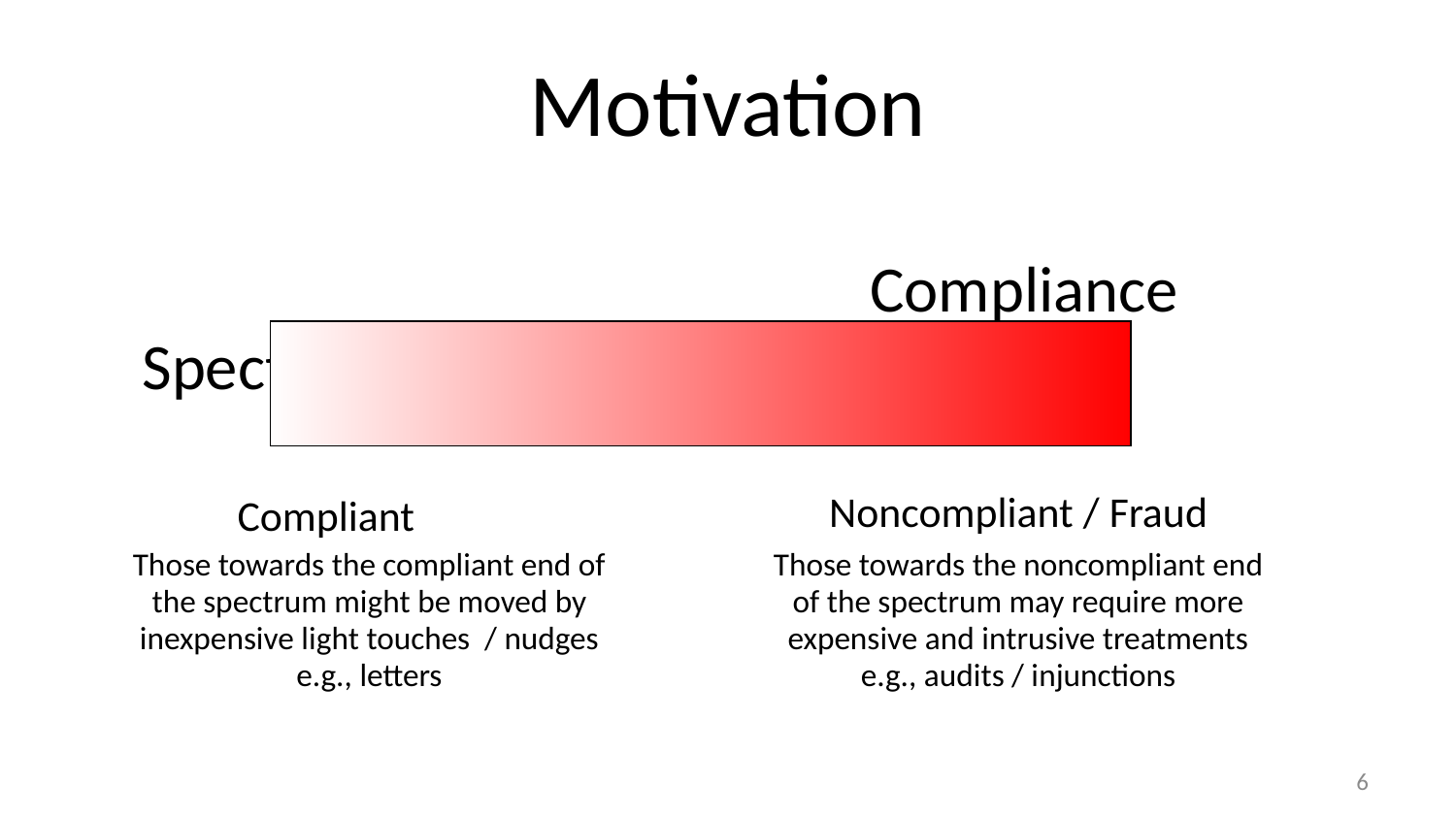

# Motivation
						Compliance Spectrum

Noncompliant / Fraud

Compliant

Those towards the compliant end of the spectrum might be moved by inexpensive light touches  / nudges e.g., letters

Those towards the noncompliant end of the spectrum may require more expensive and intrusive treatments e.g., audits / injunctions
6